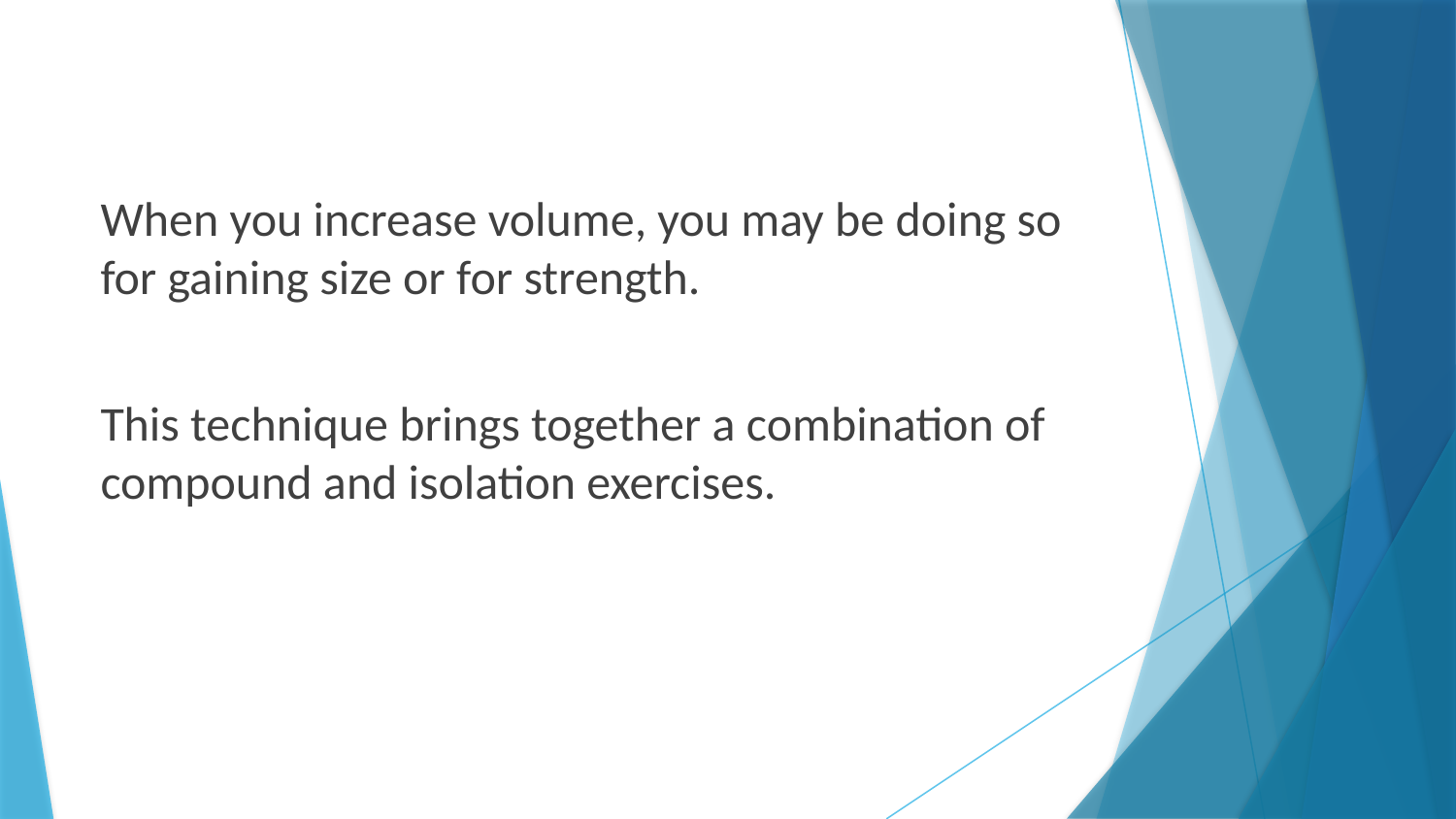

When you increase volume, you may be doing so for gaining size or for strength.

This technique brings together a combination of compound and isolation exercises.